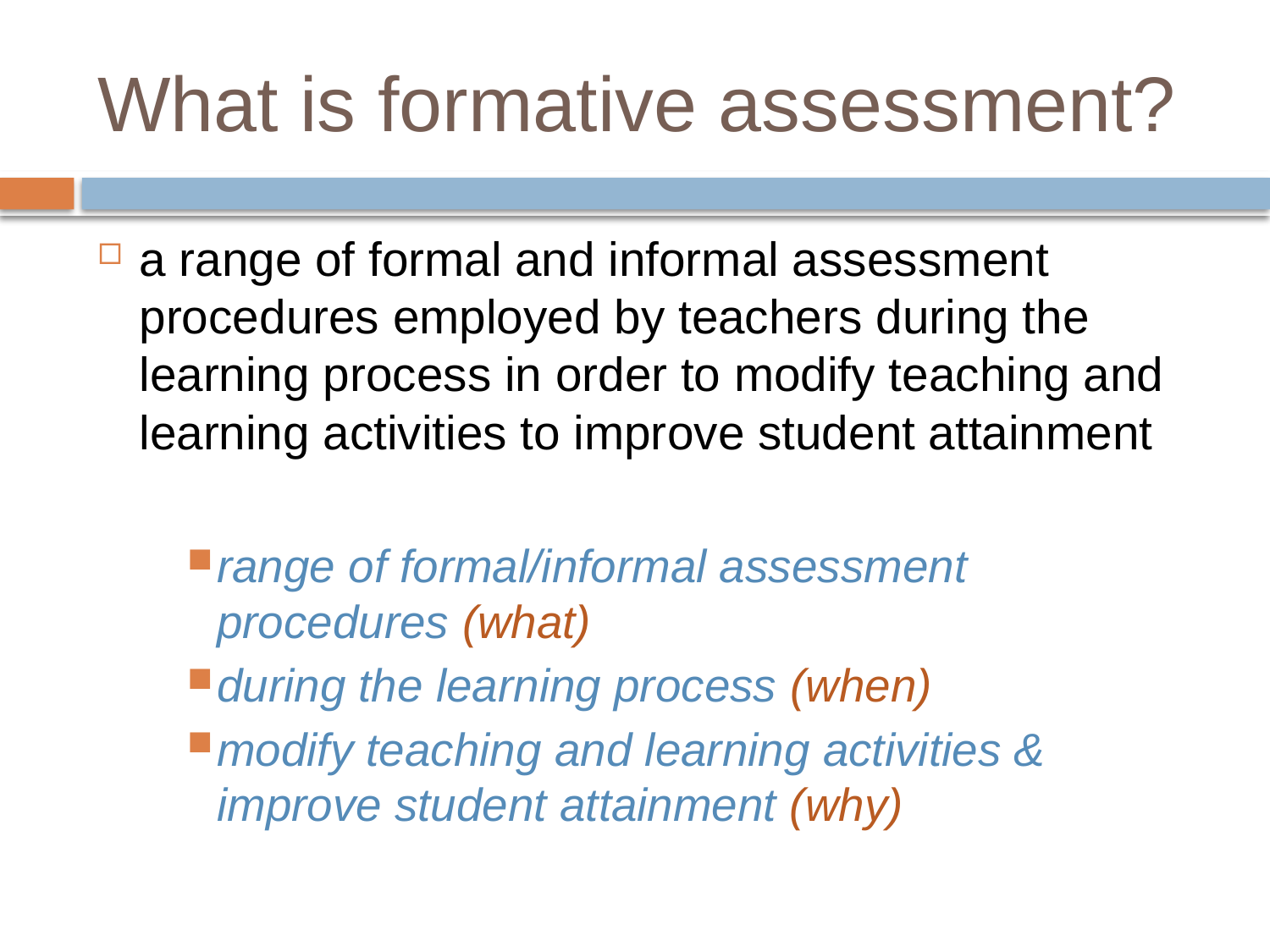

# What is formative assessment?
a range of formal and informal assessment procedures employed by teachers during the learning process in order to modify teaching and learning activities to improve student attainment

range of formal/informal assessment     procedures (what)
during the learning process (when)
modify teaching and learning activities & improve student attainment (why)